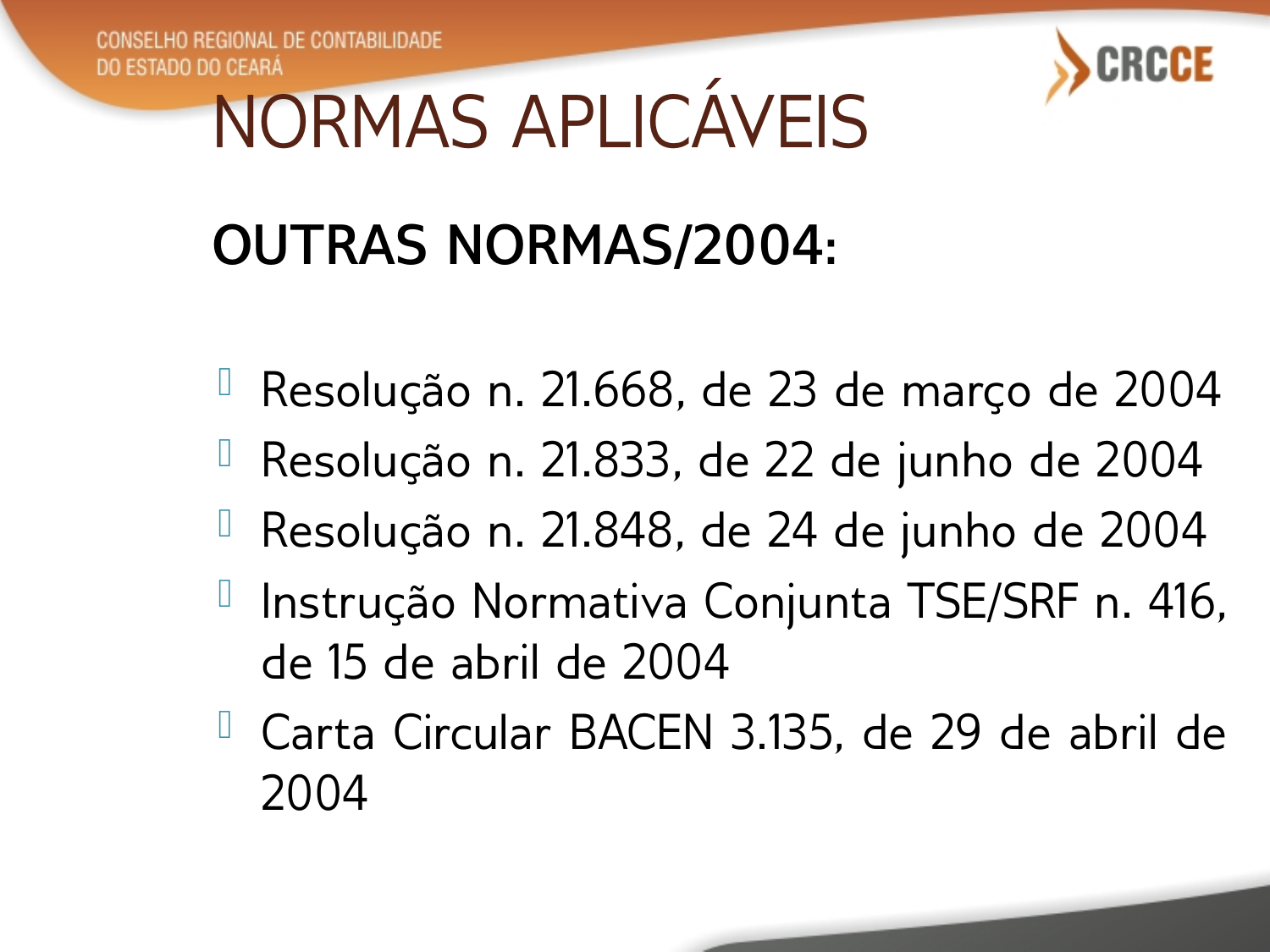

# NORMAS APLICÁVEIS
OUTRAS NORMAS/2004:

Resolução n. 21.668, de 23 de março de 2004
Resolução n. 21.833, de 22 de junho de 2004
Resolução n. 21.848, de 24 de junho de 2004
Instrução Normativa Conjunta TSE/SRF n. 416, de 15 de abril de 2004
Carta Circular BACEN 3.135, de 29 de abril de 2004